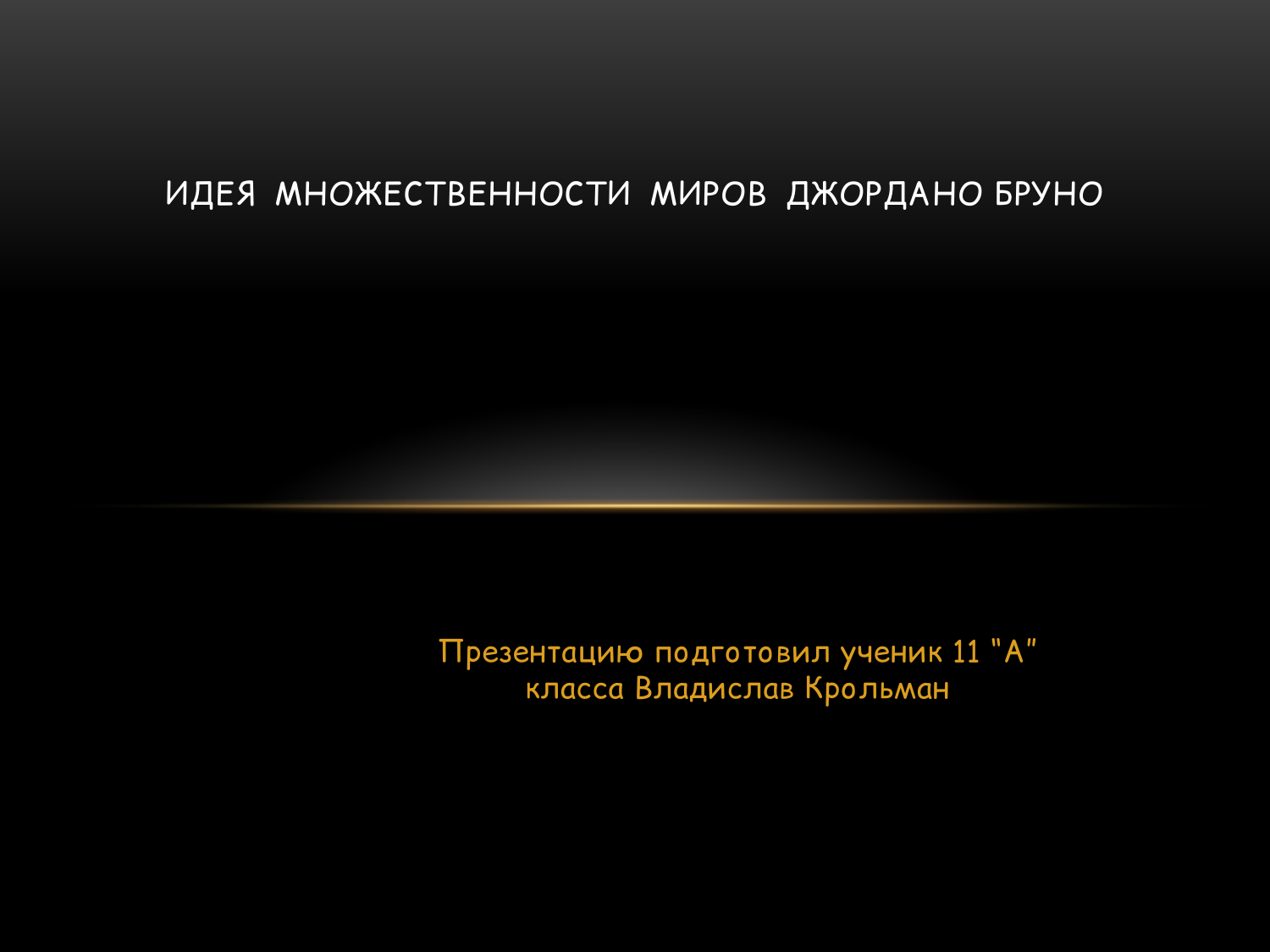

# ИдеЯ множественности миров Джордано Бруно
Презентацию подготовил ученик 11 “А” класса Владислав Крольман